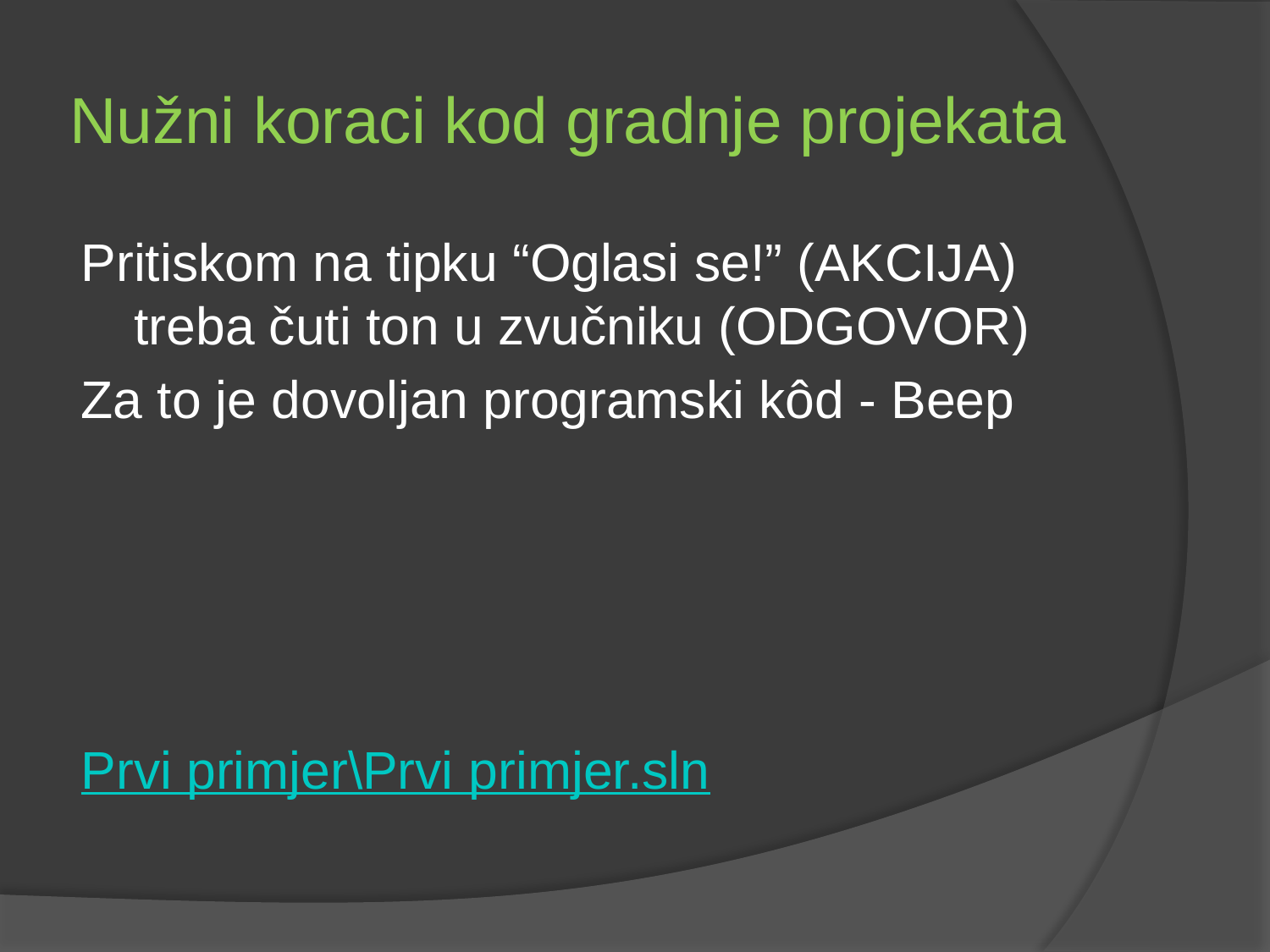

# Nužni koraci kod gradnje projekata
Pritiskom na tipku “Oglasi se!” (AKCIJA) treba čuti ton u zvučniku (ODGOVOR)
Za to je dovoljan programski kôd - Beep

Prvi primjer\Prvi primjer.sln